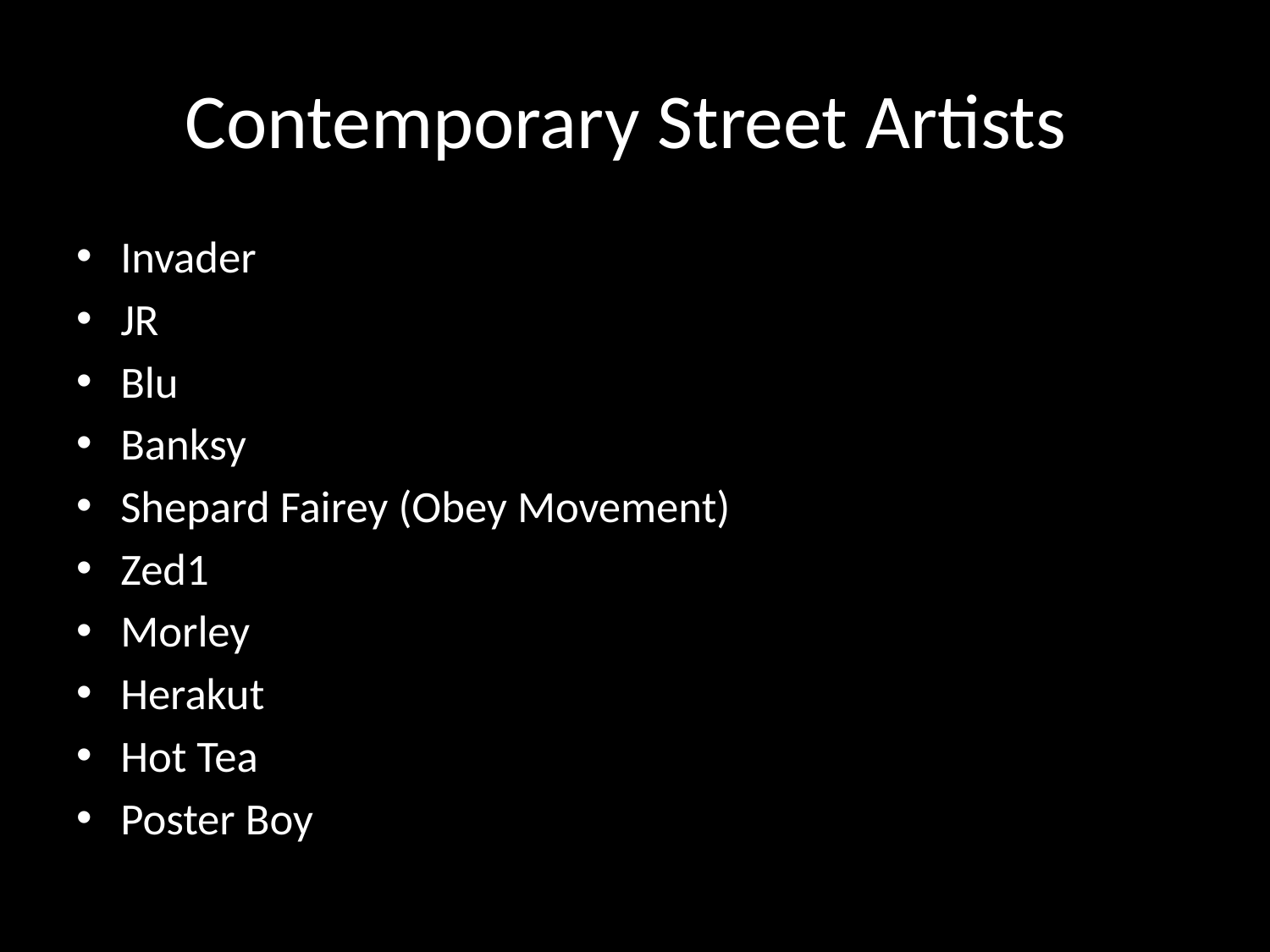

# Contemporary Street Artists
Invader
JR
Blu
Banksy
Shepard Fairey (Obey Movement)
Zed1
Morley
Herakut
Hot Tea
Poster Boy